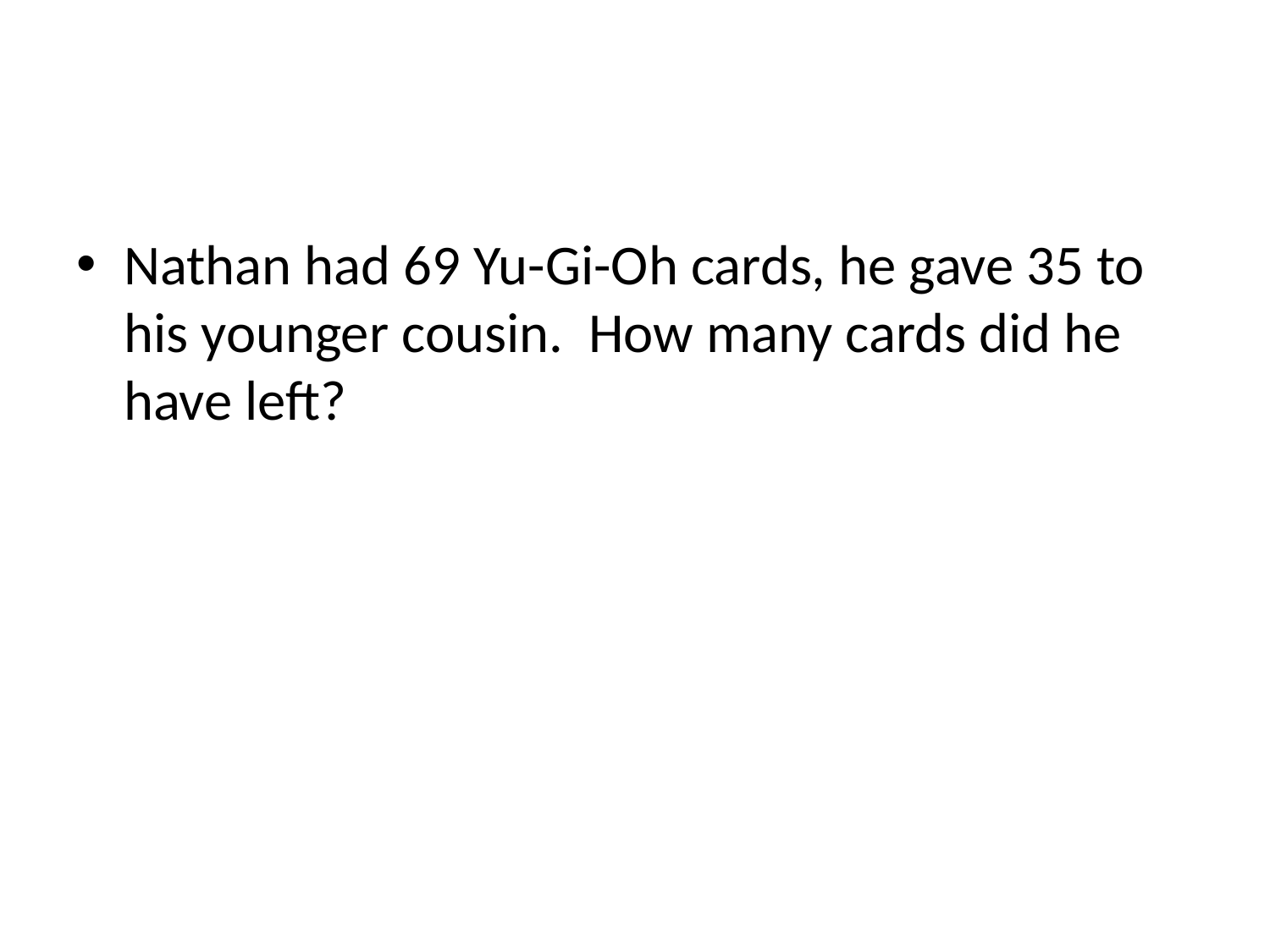

#
Nathan had 69 Yu-Gi-Oh cards, he gave 35 to his younger cousin.  How many cards did he have left?